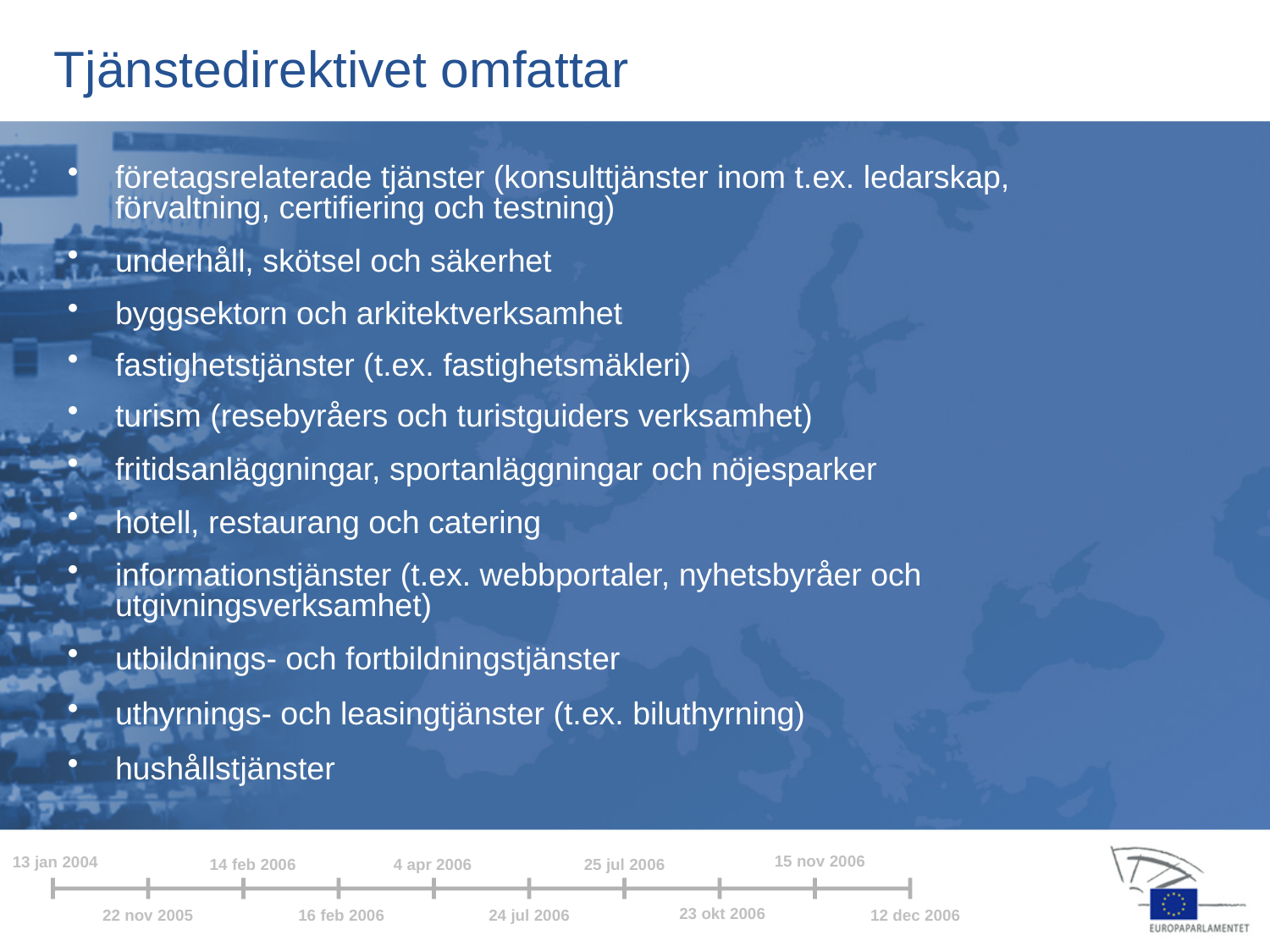

Tjänstedirektivet omfattar

företagsrelaterade tjänster (konsulttjänster inom t.ex. ledarskap, förvaltning, certifiering och testning)

underhåll, skötsel och säkerhet

byggsektorn och arkitektverksamhet

fastighetstjänster (t.ex. fastighetsmäkleri)

turism (resebyråers och turistguiders verksamhet)

fritidsanläggningar, sportanläggningar och nöjesparker

hotell, restaurang och catering

informationstjänster (t.ex. webbportaler, nyhetsbyråer och utgivningsverksamhet)

utbildnings- och fortbildningstjänster

uthyrnings- och leasingtjänster (t.ex. biluthyrning)

hushållstjänster